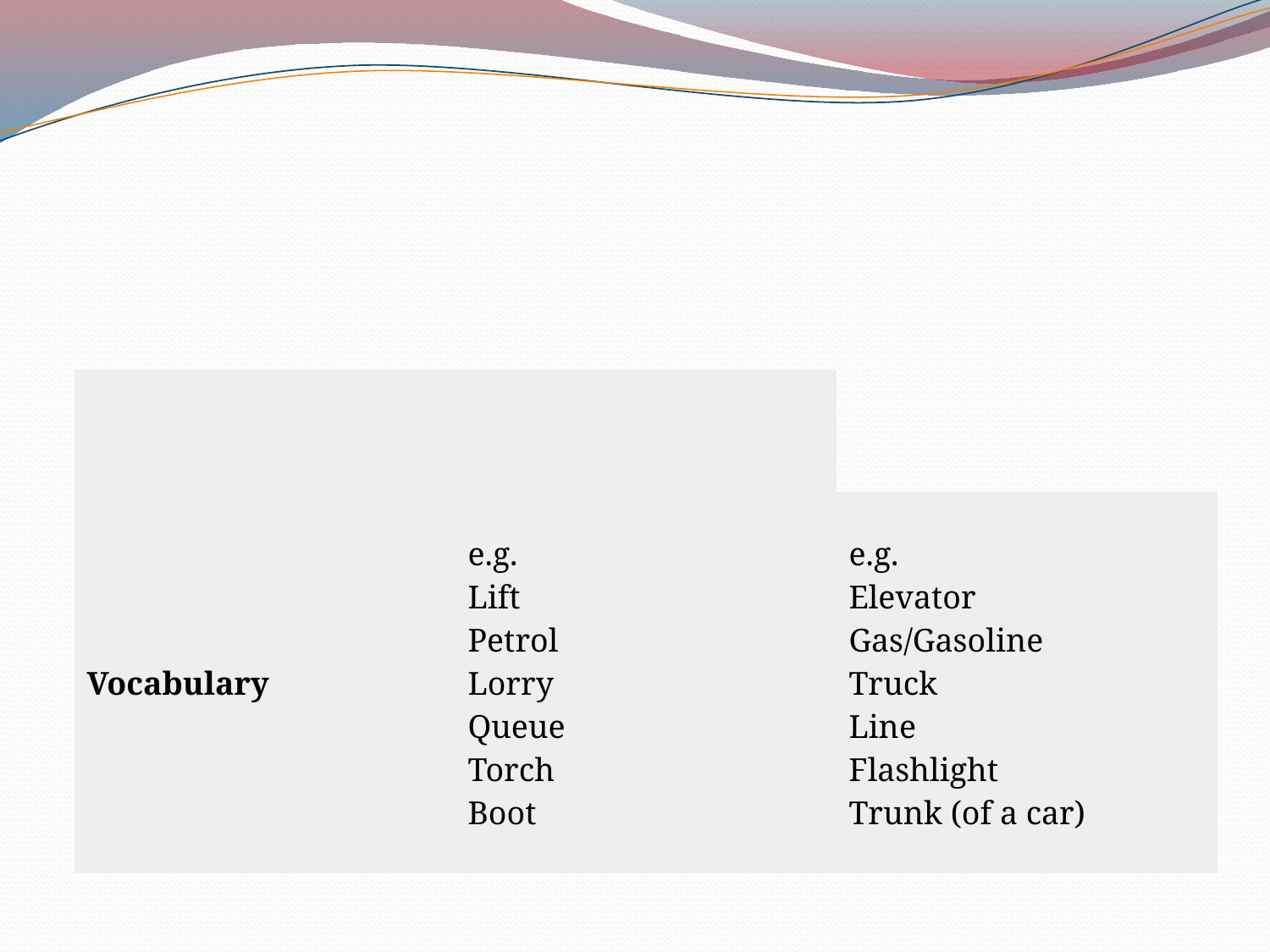

#
|  |  |  |
| --- | --- | --- |
| Vocabulary | e.g. Lift Petrol Lorry Queue Torch Boot | e.g. Elevator Gas/Gasoline Truck Line Flashlight Trunk (of a car) |